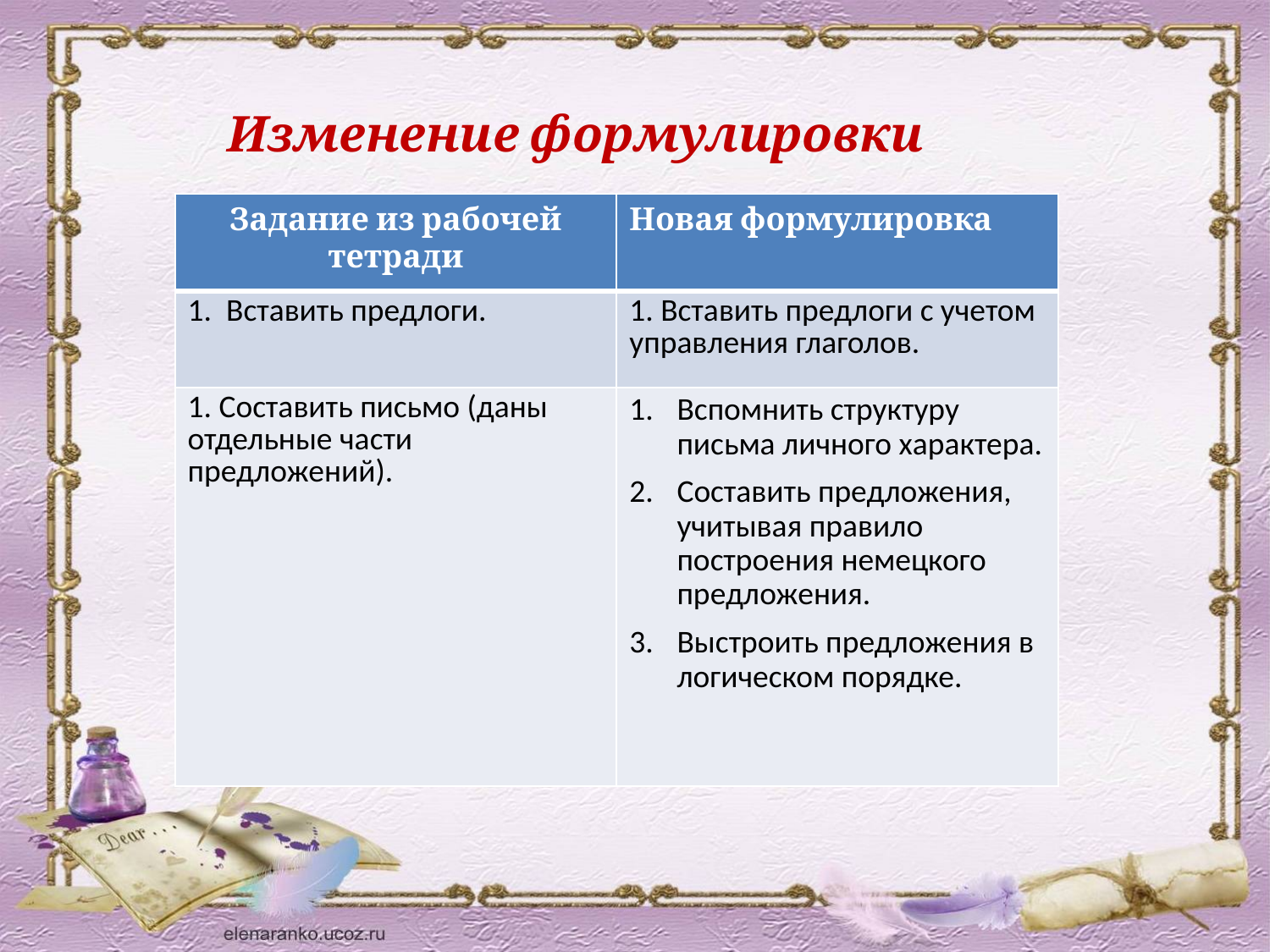

Изменение формулировки
| Задание из рабочей тетради | Новая формулировка |
| --- | --- |
| 1. Вставить предлоги. | 1. Вставить предлоги с учетом управления глаголов. |
| 1. Составить письмо (даны отдельные части предложений). | Вспомнить структуру письма личного характера. Составить предложения, учитывая правило построения немецкого предложения. Выстроить предложения в логическом порядке. |